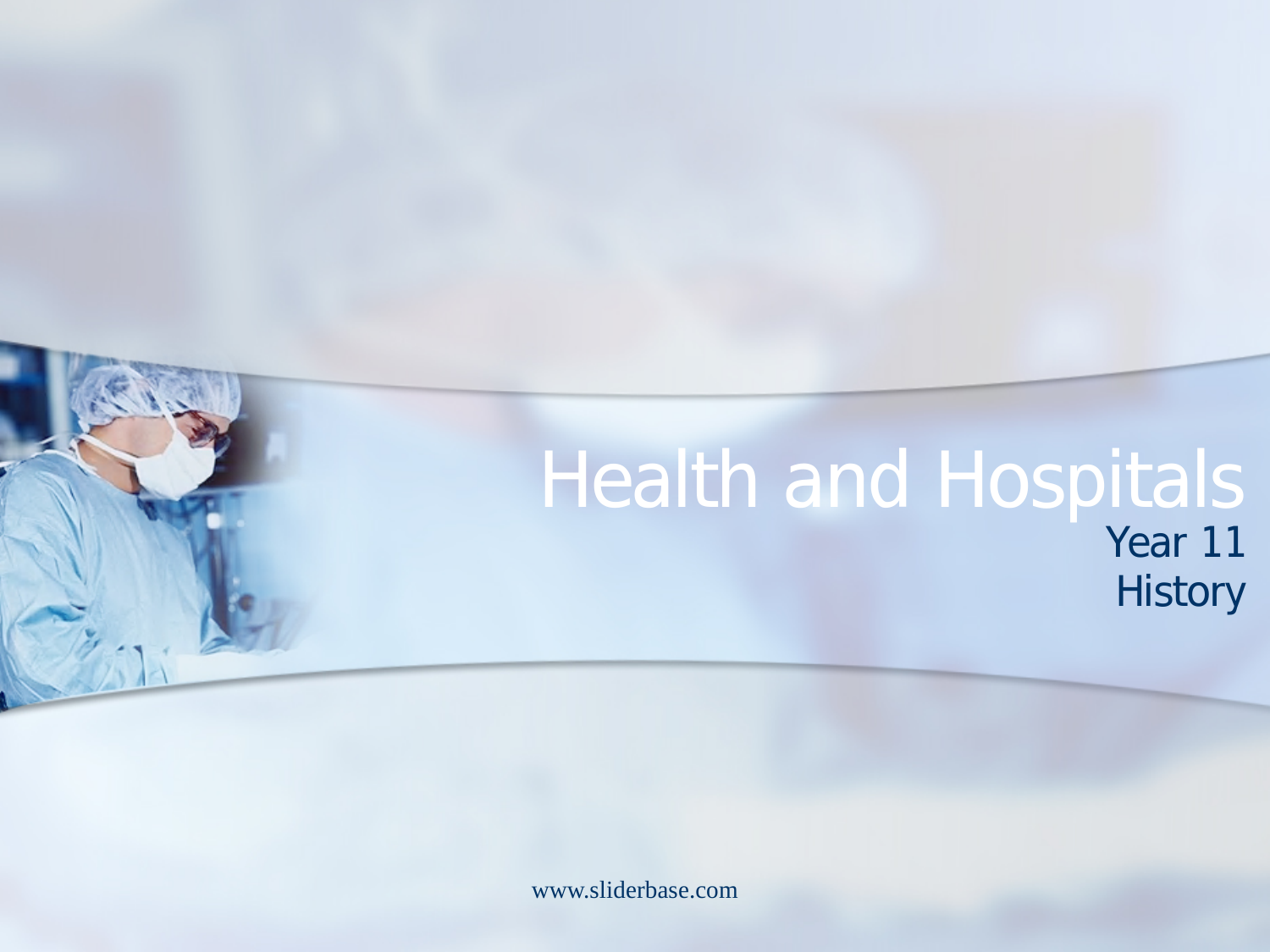

# Health and Hospitals
Year 11
History
www.sliderbase.com